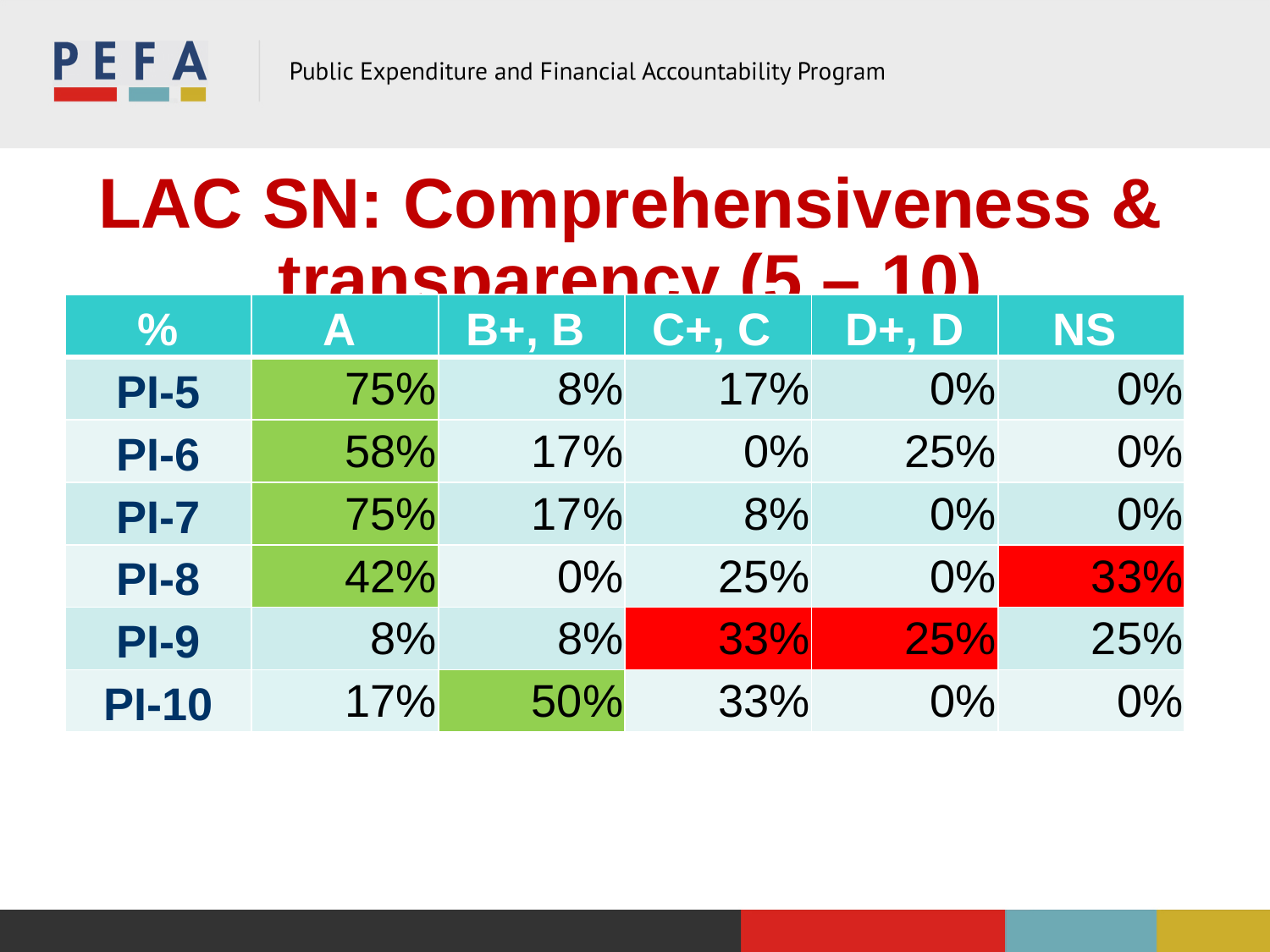

# LAC SN: Comprehensiveness & transparency (5 – 10)
| % | A | B+, B | C+, C | D+, D | NS |
| --- | --- | --- | --- | --- | --- |
| PI-5 | 75% | 8% | 17% | 0% | 0% |
| PI-6 | 58% | 17% | 0% | 25% | 0% |
| PI-7 | 75% | 17% | 8% | 0% | 0% |
| PI-8 | 42% | 0% | 25% | 0% | 33% |
| PI-9 | 8% | 8% | 33% | 25% | 25% |
| PI-10 | 17% | 50% | 33% | 0% | 0% |